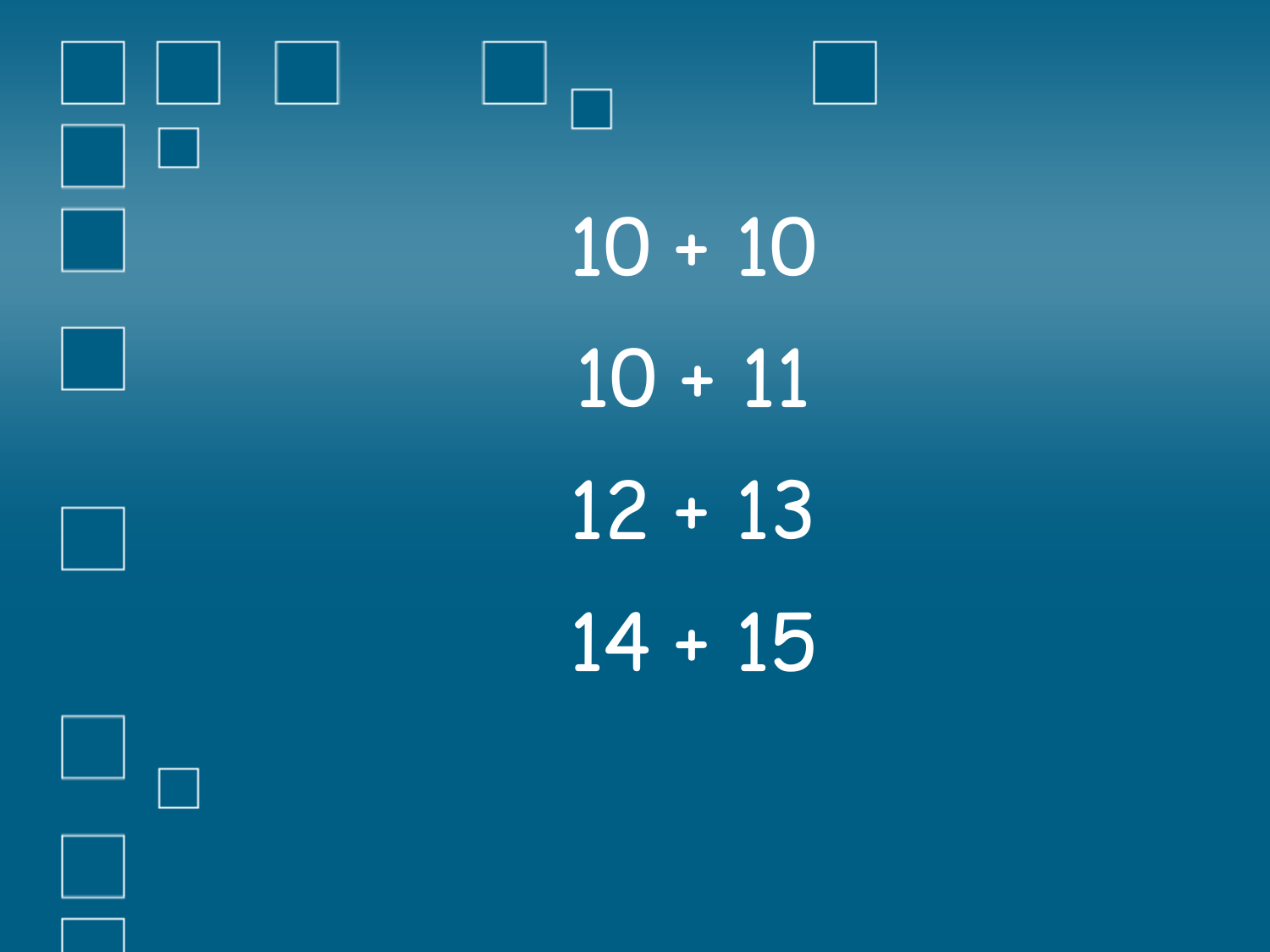

10 + 10
10 + 11
12 + 13
14 + 15